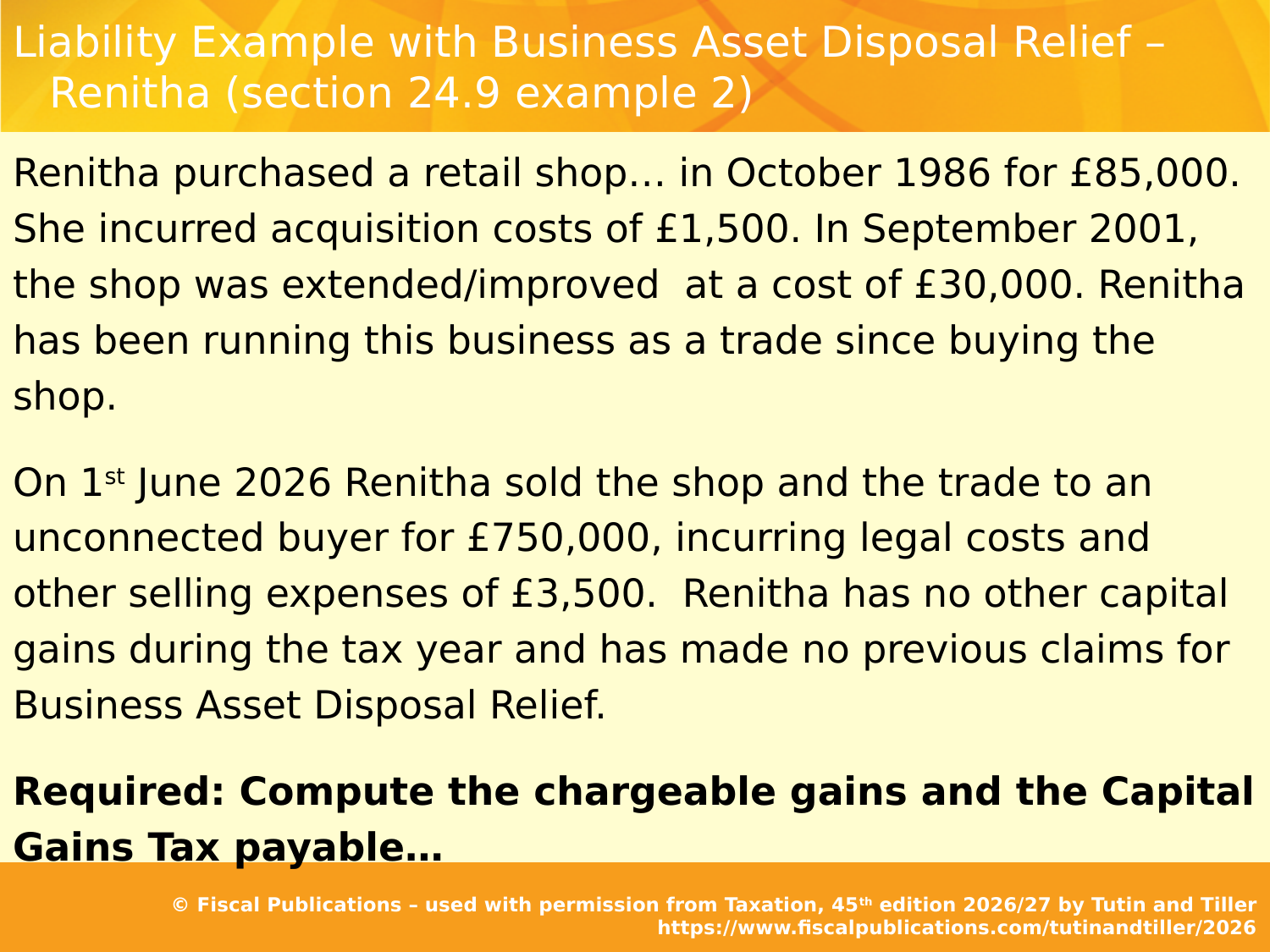

# Liability Example with Business Asset Disposal Relief – Renitha (section 24.9 example 2)
Renitha purchased a retail shop… in October 1986 for £85,000. She incurred acquisition costs of £1,500. In September 2001, the shop was extended/improved  at a cost of £30,000. Renitha has been running this business as a trade since buying the shop.

On 1st June 2026 Renitha sold the shop and the trade to an unconnected buyer for £750,000, incurring legal costs and other selling expenses of £3,500.  Renitha has no other capital gains during the tax year and has made no previous claims for Business Asset Disposal Relief.

Required: Compute the chargeable gains and the Capital Gains Tax payable…